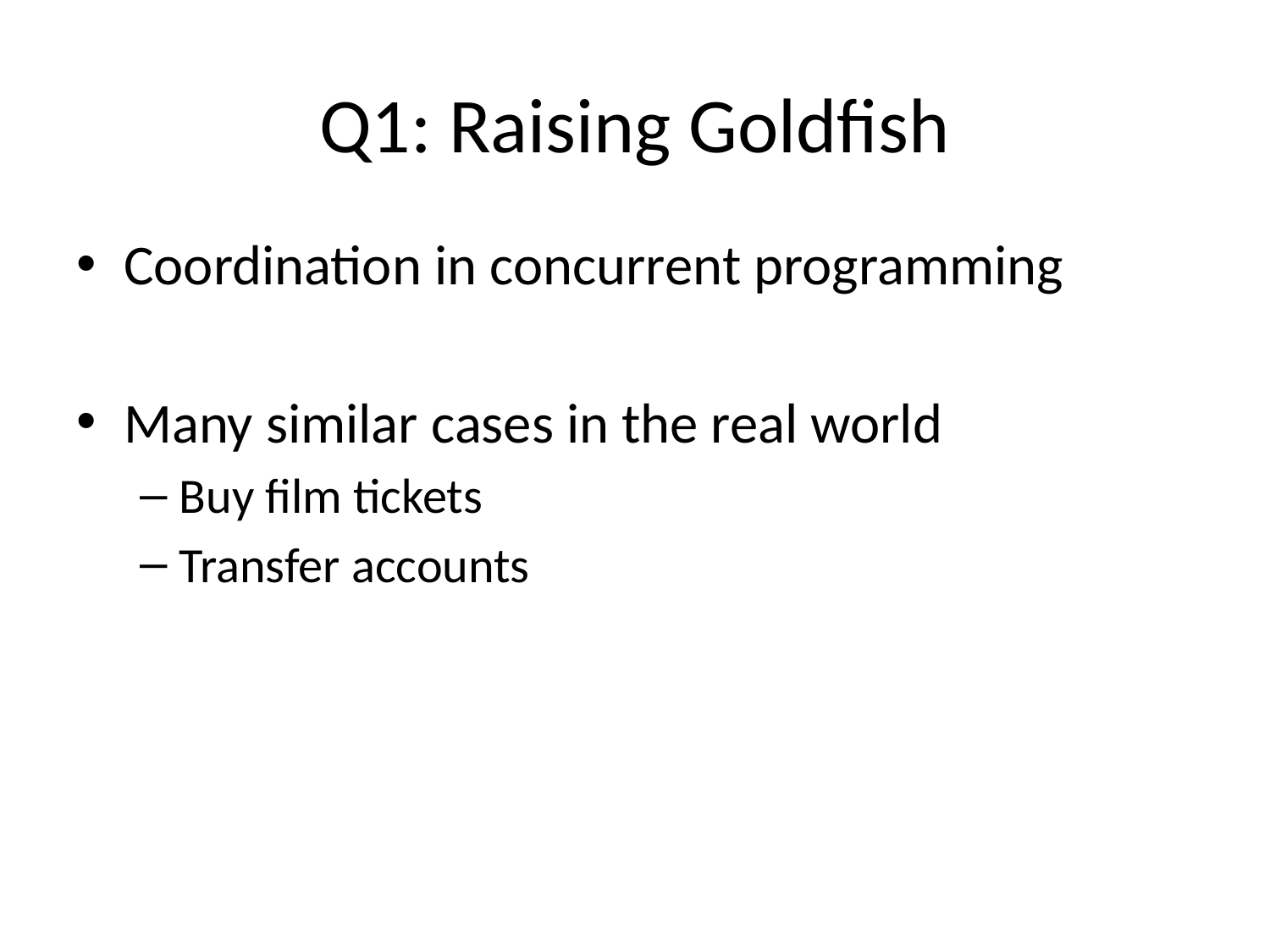

# Q1: Raising Goldfish
Coordination in concurrent programming

Many similar cases in the real world
Buy film tickets
Transfer accounts